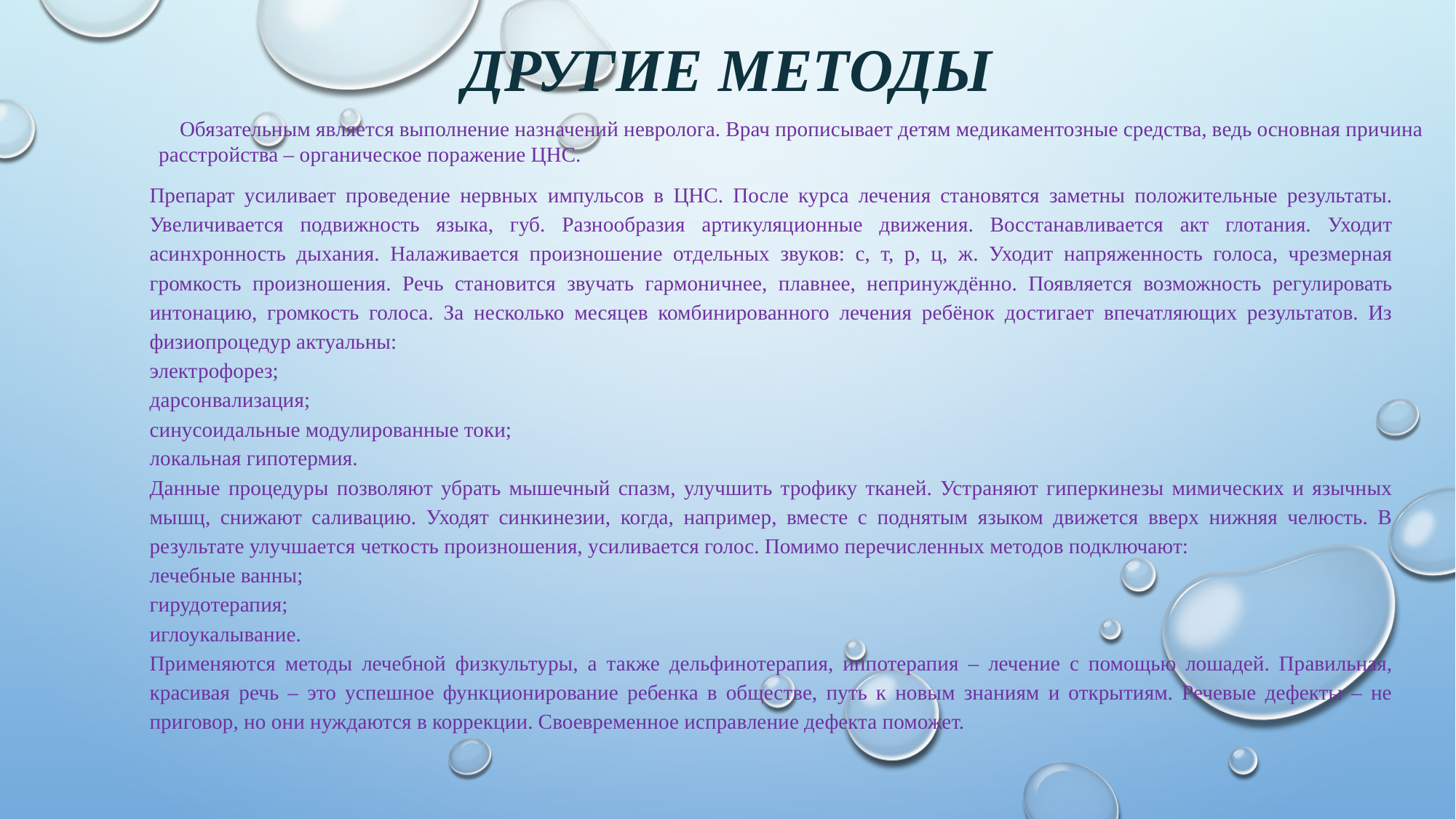

ДРУГИЕ МЕТОДЫ
    Обязательным является выполнение назначений невролога. Врач прописывает детям медикаментозные средства, ведь основная причина расстройства – органическое поражение ЦНС.
Препарат усиливает проведение нервных импульсов в ЦНС. После курса лечения становятся заметны положительные результаты. Увеличивается подвижность языка, губ. Разнообразия артикуляционные движения. Восстанавливается акт глотания. Уходит асинхронность дыхания. Налаживается произношение отдельных звуков: с, т, р, ц, ж. Уходит напряженность голоса, чрезмерная громкость произношения. Речь становится звучать гармоничнее, плавнее, непринуждённо. Появляется возможность регулировать интонацию, громкость голоса. За несколько месяцев комбинированного лечения ребёнок достигает впечатляющих результатов. Из физиопроцедур актуальны:
электрофорез;
дарсонвализация;
синусоидальные модулированные токи;
локальная гипотермия.
Данные процедуры позволяют убрать мышечный спазм, улучшить трофику тканей. Устраняют гиперкинезы мимических и язычных мышц, снижают саливацию. Уходят синкинезии, когда, например, вместе с поднятым языком движется вверх нижняя челюсть. В результате улучшается четкость произношения, усиливается голос. Помимо перечисленных методов подключают:
лечебные ванны;
гирудотерапия;
иглоукалывание.
Применяются методы лечебной физкультуры, а также дельфинотерапия, иппотерапия – лечение с помощью лошадей. Правильная, красивая речь – это успешное функционирование ребенка в обществе, путь к новым знаниям и открытиям. Речевые дефекты – не приговор, но они нуждаются в коррекции. Своевременное исправление дефекта поможет.